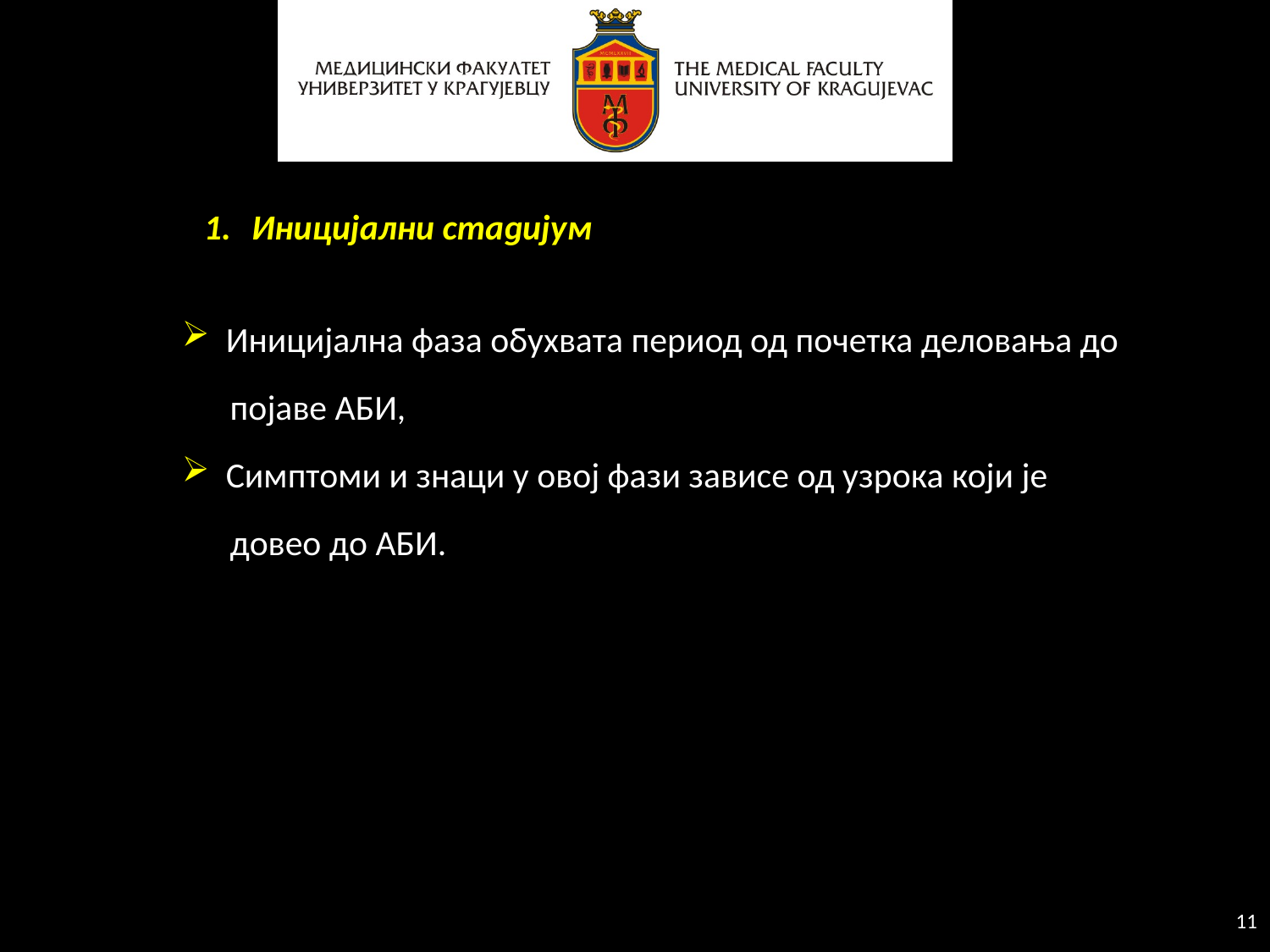

Иницијални стадијум
  Иницијална фаза обухвата период од почетка деловања до
      појаве АБИ,
  Симптоми и знаци у овој фази зависе од узрока који је
      довео до АБИ.
11